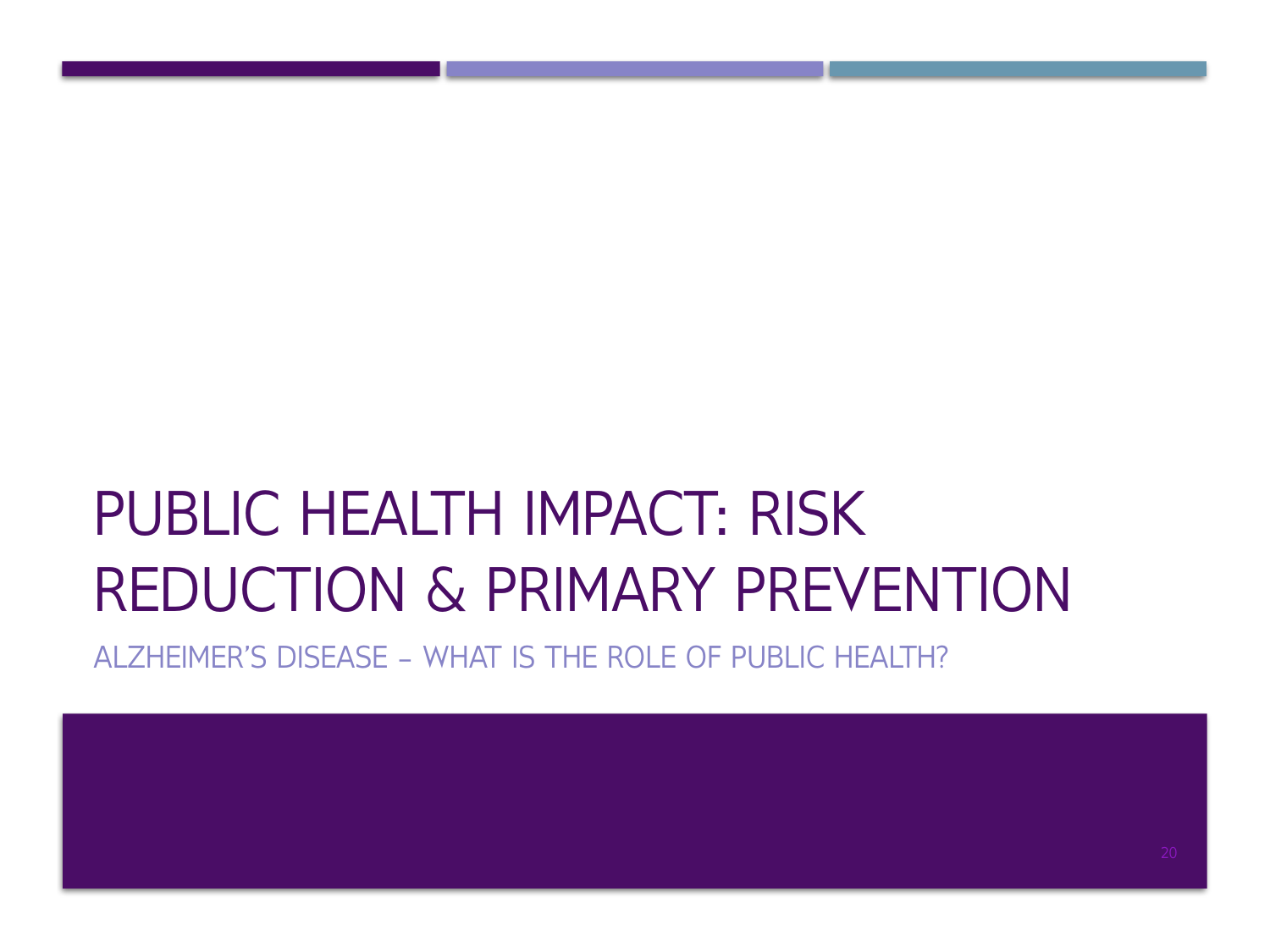

# Public health impact: risk reduction & primary prevention
Alzheimer’s Disease – What is the Role of Public Health?
20